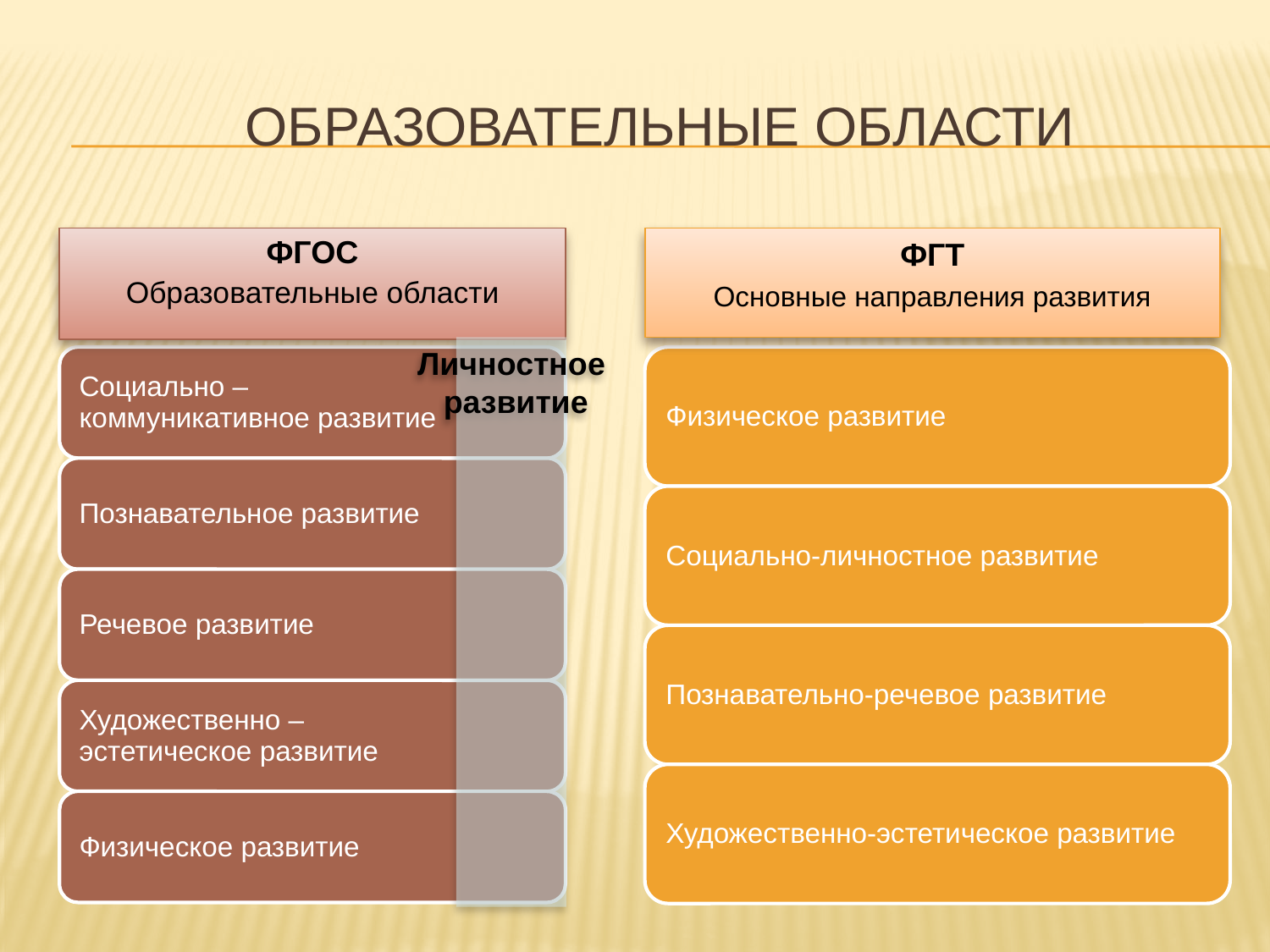

# Образовательные области
ФГОС
Образовательные области
ФГТ
Основные направления развития
Личностное
 развитие
Познавательное развитие
Художественно –
эстетическое развитие
Физическое развитие
Речевое развитие
Физическое развитие
Социально-личностное развитие
Познавательно-речевое развитие
Художественно-эстетическое развитие